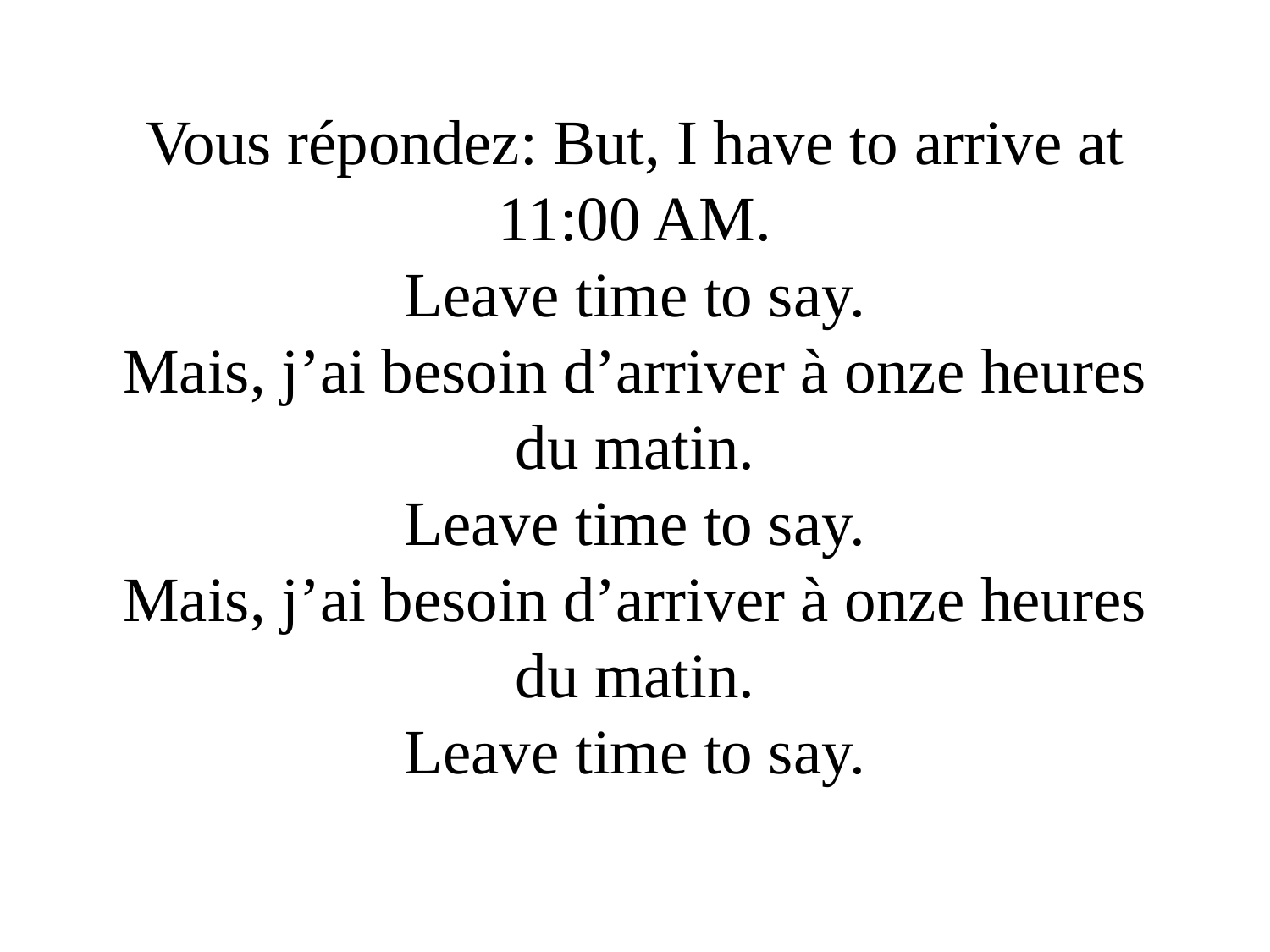

Vous répondez: But, I have to arrive at 11:00 AM.
Leave time to say.
Mais, j’ai besoin d’arriver à onze heures du matin.
Leave time to say.
Mais, j’ai besoin d’arriver à onze heures du matin.
Leave time to say.